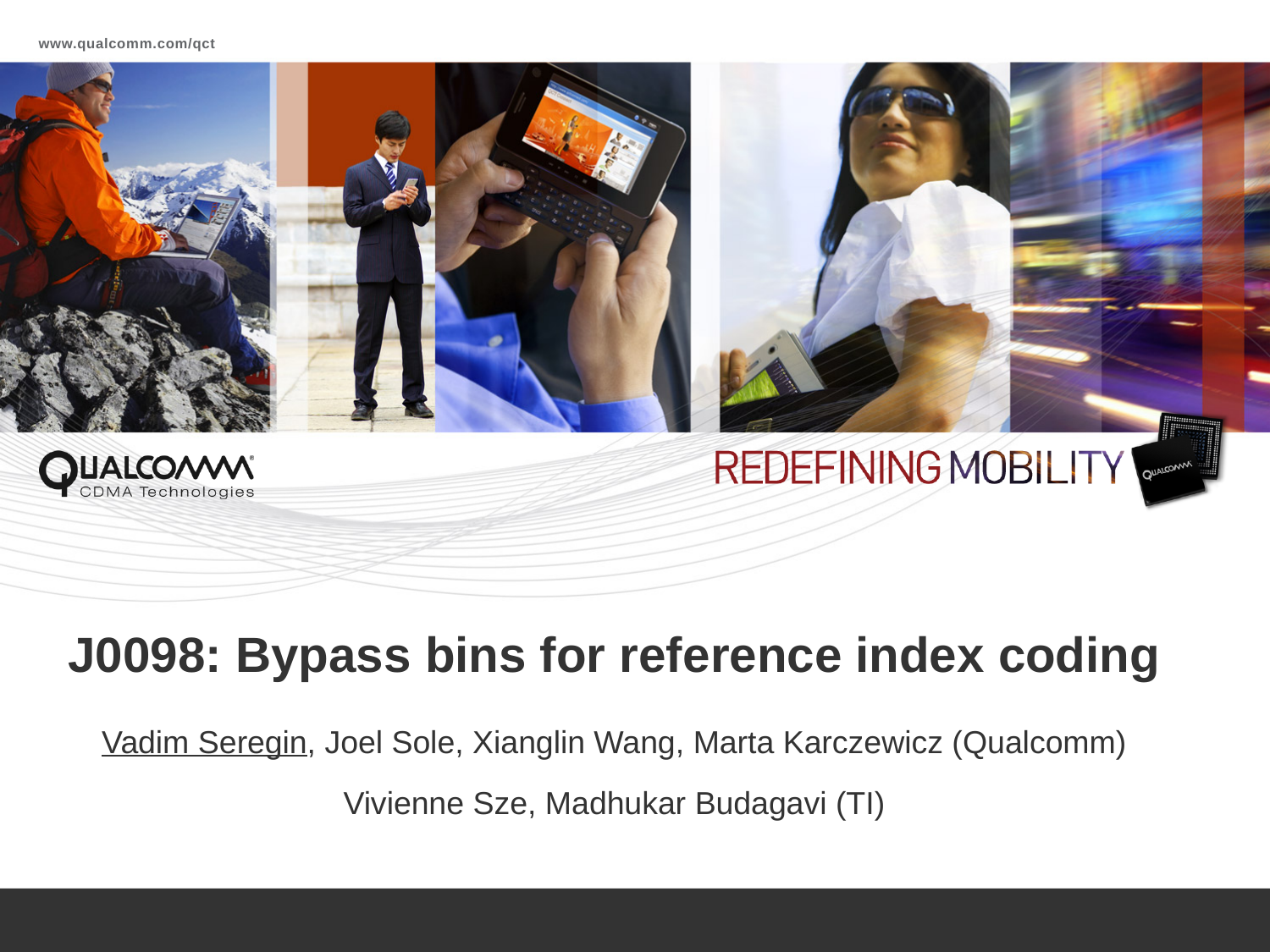

# J0098: Bypass bins for reference index coding Vadim Seregin, Joel Sole, Xianglin Wang, Marta Karczewicz (Qualcomm) Vivienne Sze, Madhukar Budagavi (TI)